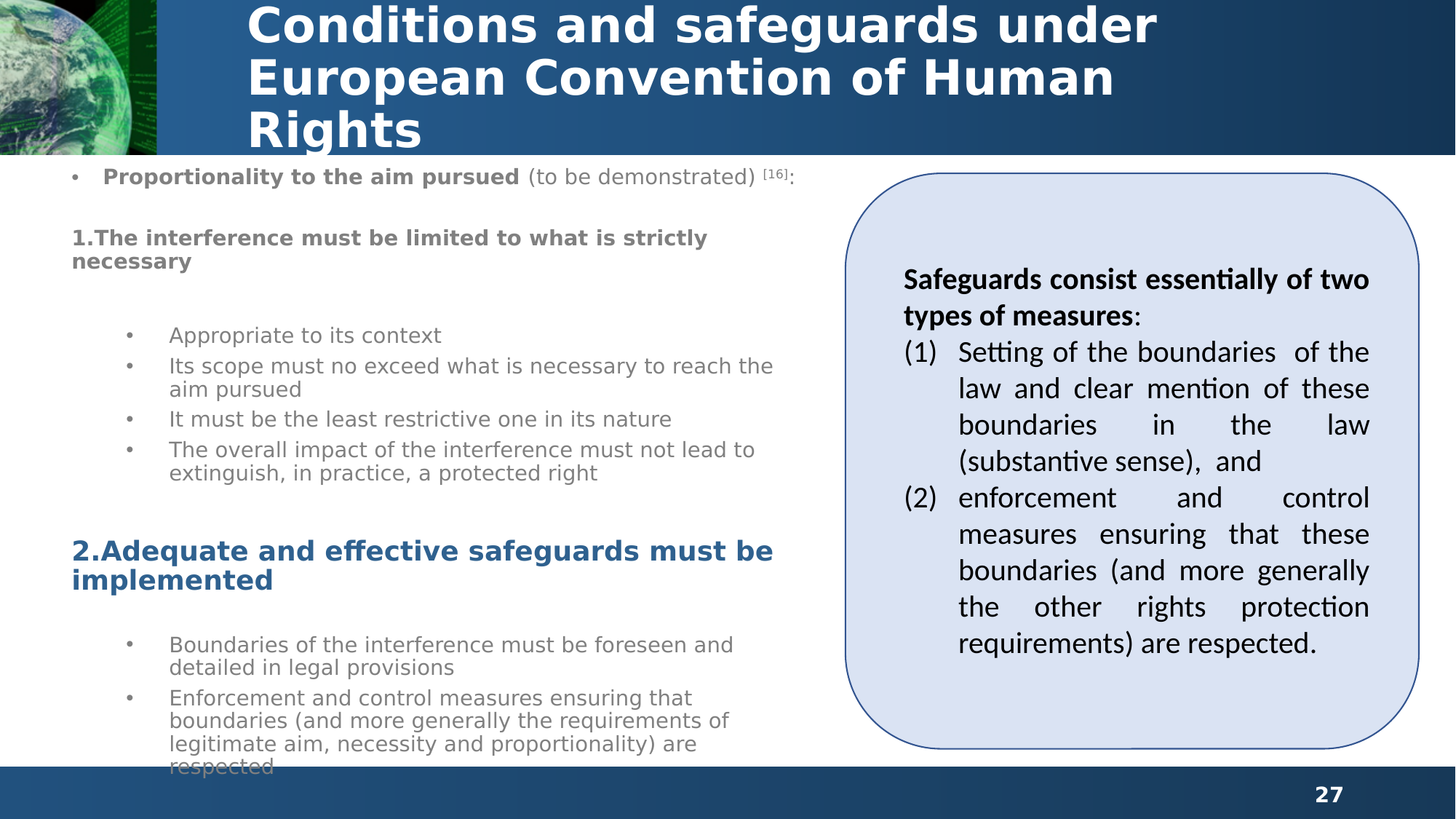

Conditions and safeguards under European Convention of Human Rights
Proportionality to the aim pursued (to be demonstrated) [16]:

The interference must be limited to what is strictly necessary

Appropriate to its context
Its scope must no exceed what is necessary to reach the aim pursued
It must be the least restrictive one in its nature
The overall impact of the interference must not lead to extinguish, in practice, a protected right

Adequate and effective safeguards must be implemented

Boundaries of the interference must be foreseen and detailed in legal provisions
Enforcement and control measures ensuring that boundaries (and more generally the requirements of legitimate aim, necessity and proportionality) are respected

Safeguards consist essentially of two types of measures:
Setting of the boundaries  of the law and clear mention of these boundaries in the law (substantive sense),  and
enforcement and control measures ensuring that these boundaries (and more generally the other rights protection requirements) are respected.
27